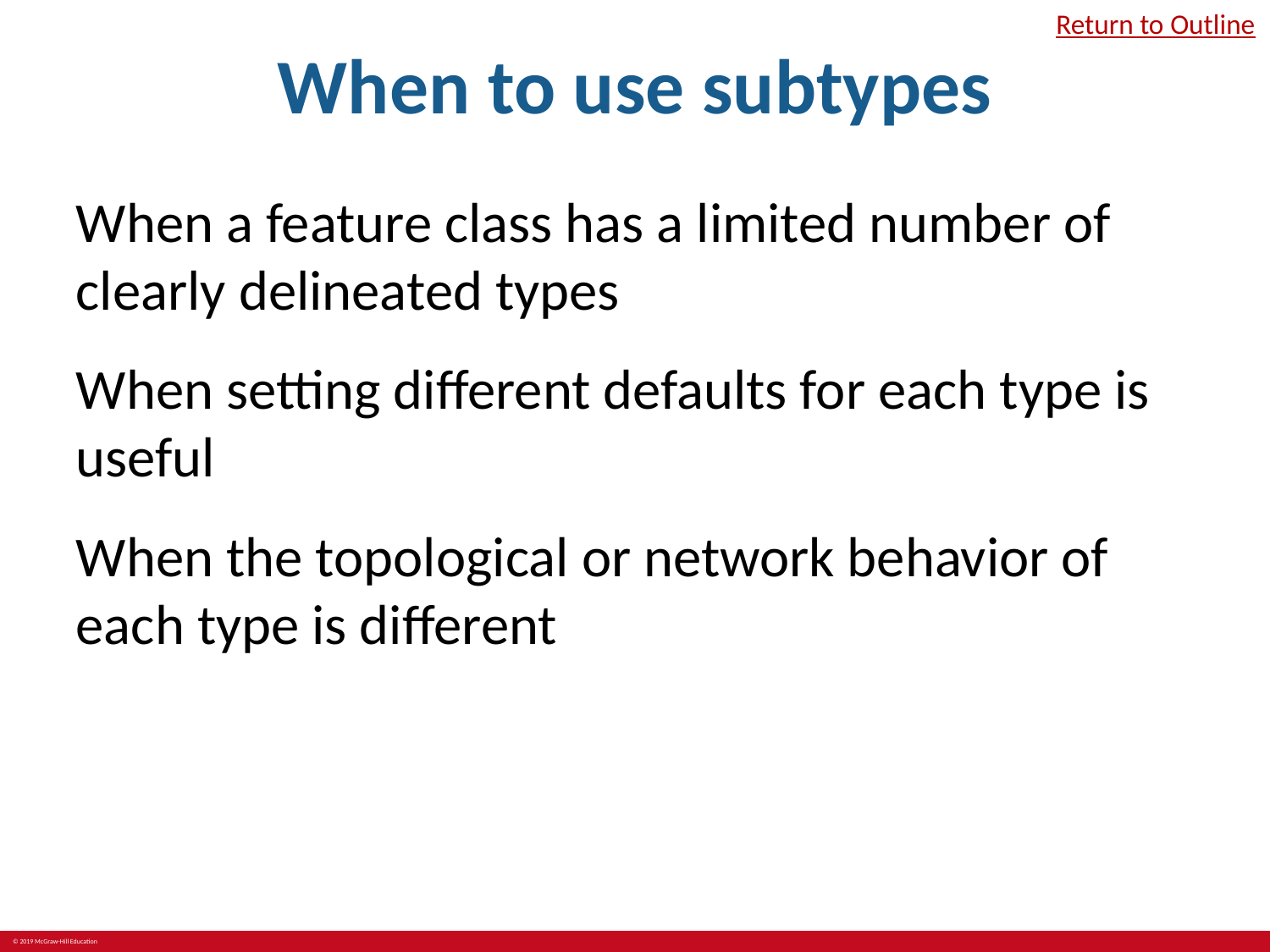

# When to use subtypes
Return to Outline
When a feature class has a limited number of clearly delineated types
When setting different defaults for each type is useful
When the topological or network behavior of each type is different